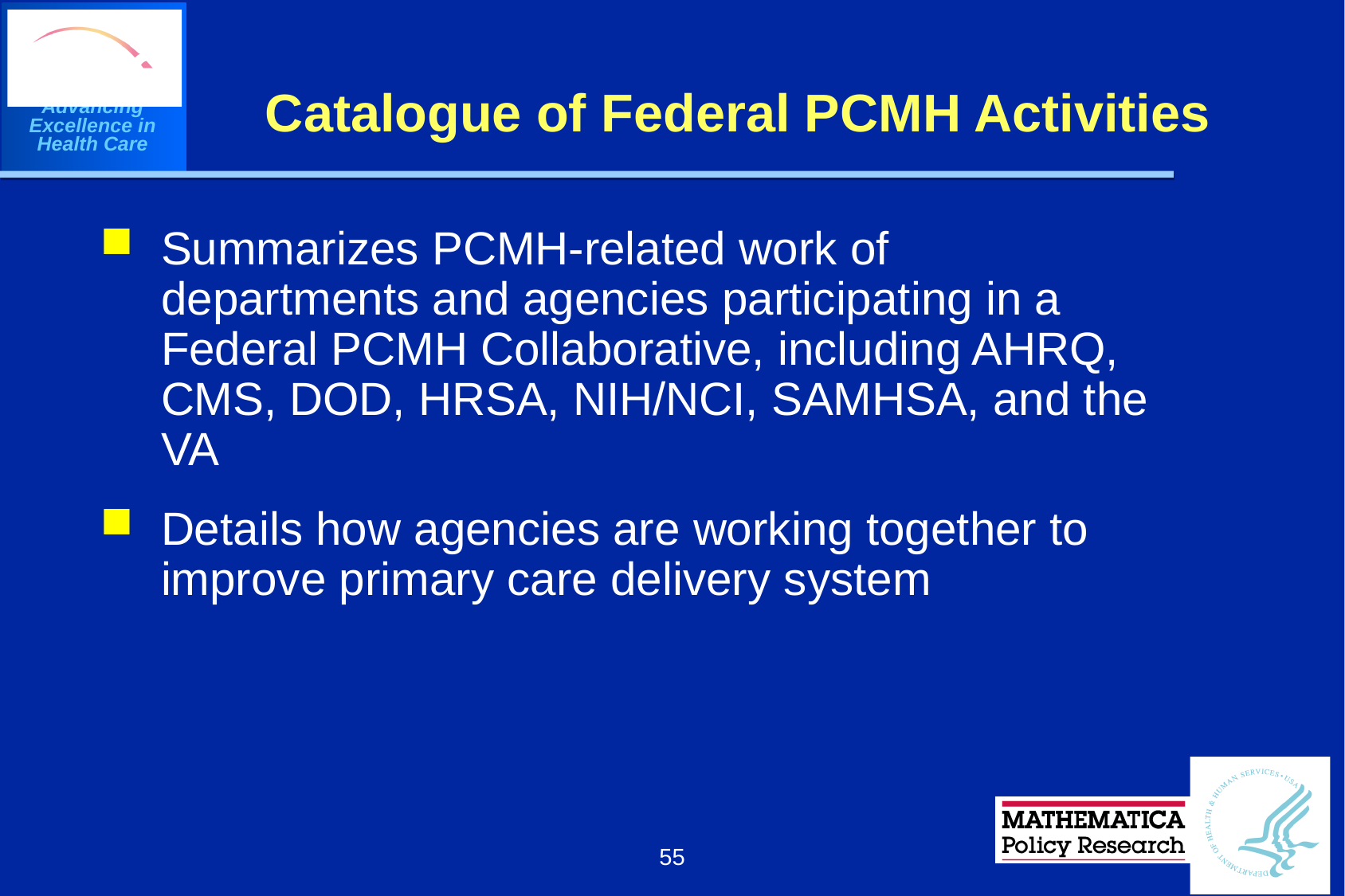

# Catalogue of Federal PCMH Activities
Summarizes PCMH-related work of departments and agencies participating in a Federal PCMH Collaborative, including AHRQ, CMS, DOD, HRSA, NIH/NCI, SAMHSA, and the VA
Details how agencies are working together to improve primary care delivery system
55